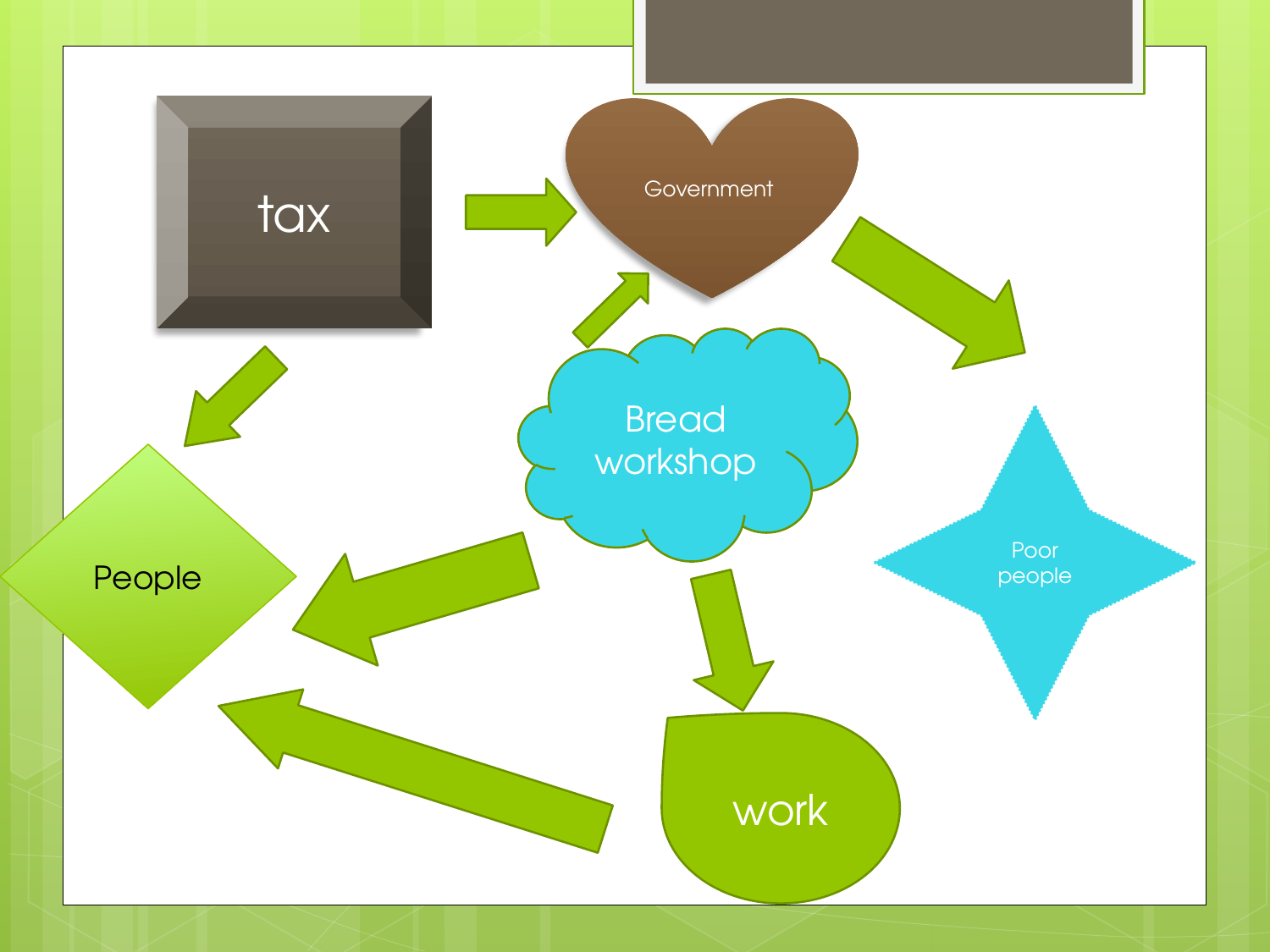

tax
Government

Bread workshop

Poor people
People

work